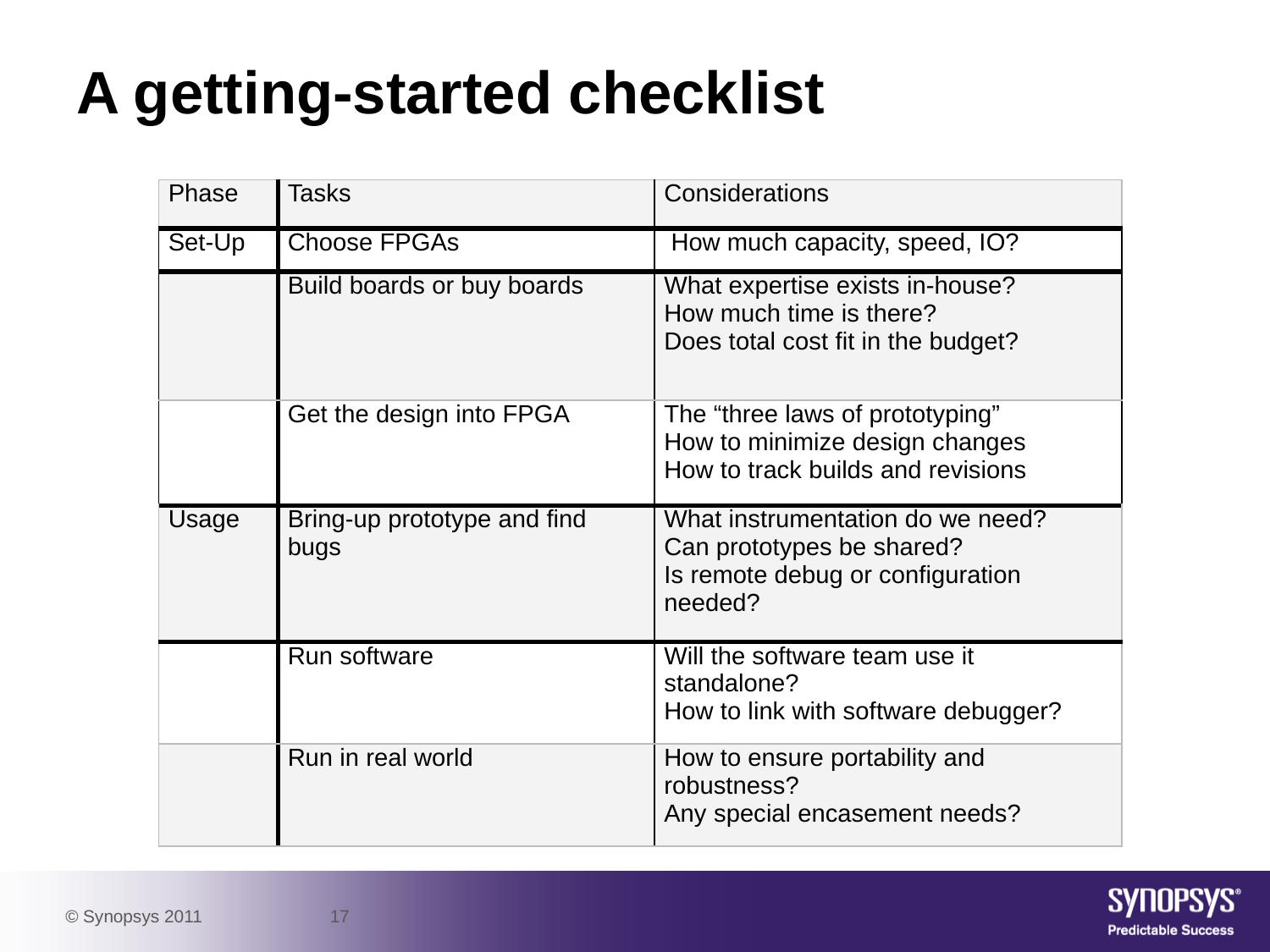

# A getting-started checklist
| Phase | Tasks | Considerations |
| --- | --- | --- |
| Set-Up | Choose FPGAs | How much capacity, speed, IO? |
|  | Build boards or buy boards | What expertise exists in-house? How much time is there? Does total cost fit in the budget? |
|  | Get the design into FPGA | The “three laws of prototyping” How to minimize design changes How to track builds and revisions |
| Usage | Bring-up prototype and find bugs | What instrumentation do we need? Can prototypes be shared? Is remote debug or configuration needed? |
|  | Run software | Will the software team use it standalone? How to link with software debugger? |
|  | Run in real world | How to ensure portability and robustness? Any special encasement needs? |